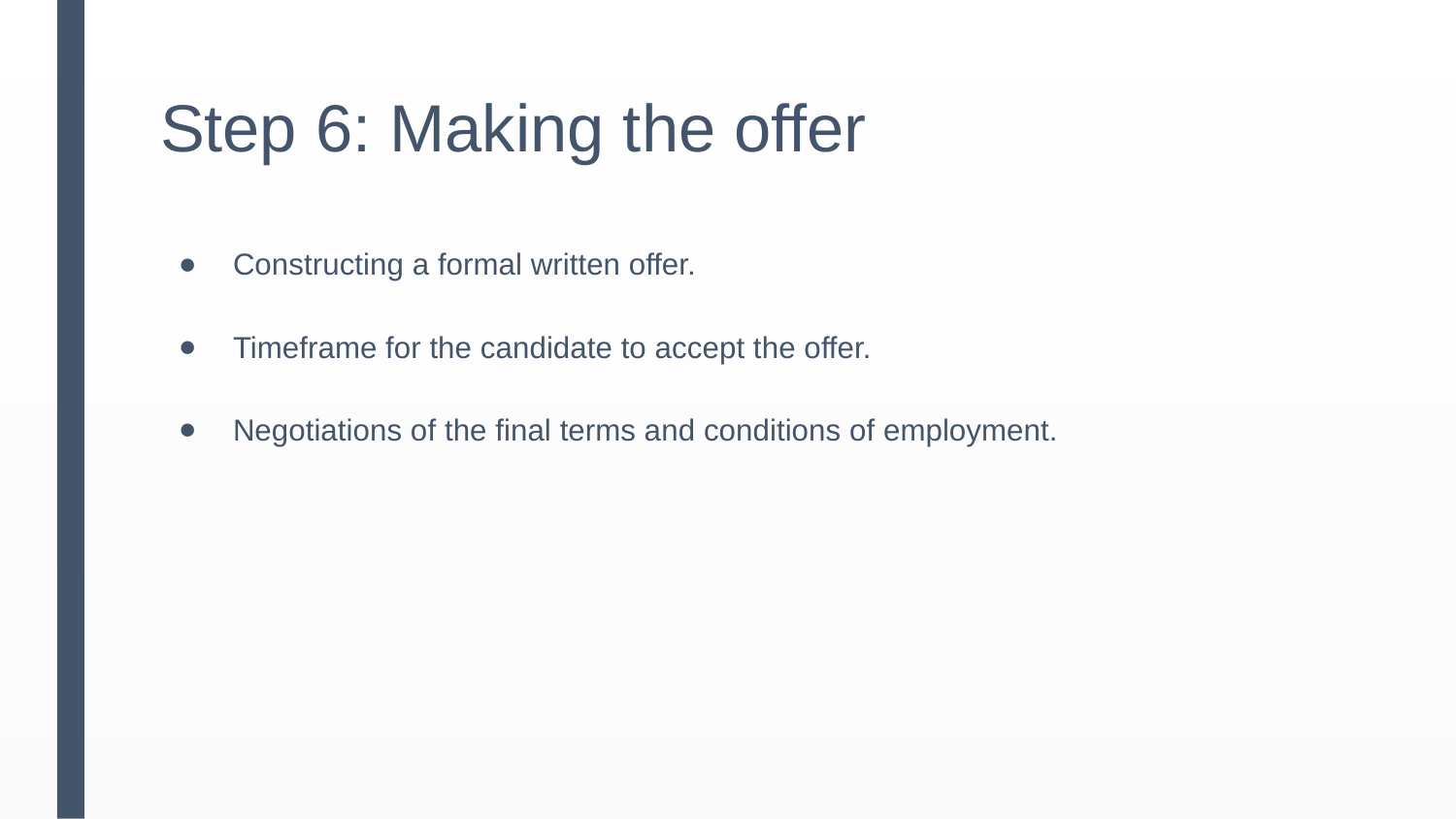

# Step 6: Making the offer
Constructing a formal written offer.

Timeframe for the candidate to accept the offer.

Negotiations of the final terms and conditions of employment.